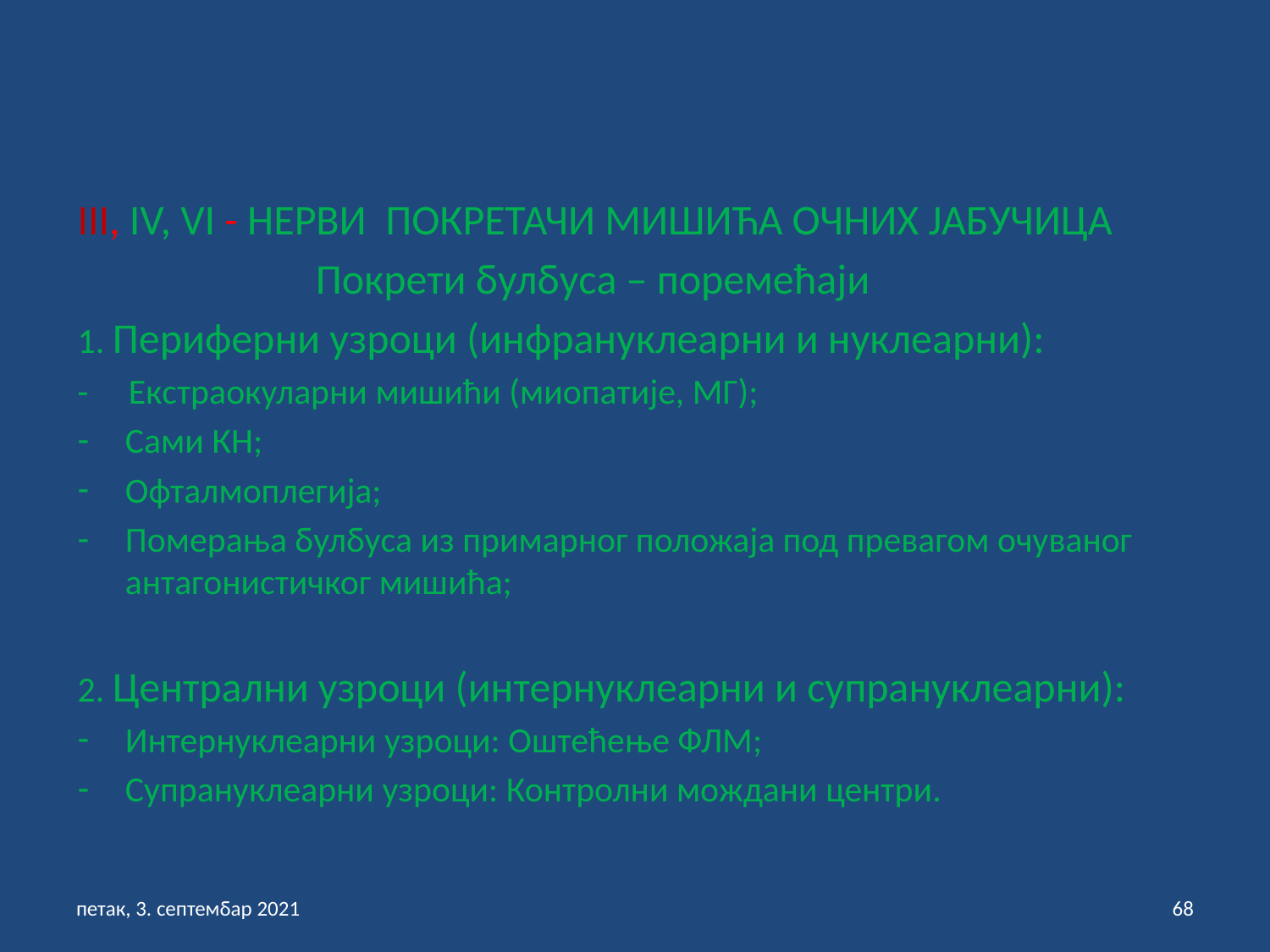

III, IV, VI - НЕРВИ  ПОКРЕТАЧИ МИШИЋА ОЧНИХ ЈАБУЧИЦА
                         Покрети булбуса – поремећаји
1. Периферни узроци (инфрануклеарни и нуклеарни):
-     Екстраокуларни мишићи (миопатије, МГ);
Сами КН;
Офталмоплегија;
Померања булбуса из примарног положаја под превагом очуваног антагонистичког мишића;

2. Централни узроци (интернуклеарни и супрануклеарни):
Интернуклеарни узроци: Оштећење ФЛМ;
Супрануклеарни узроци: Контролни мождани центри.

петак, 3. септембар 2021
68